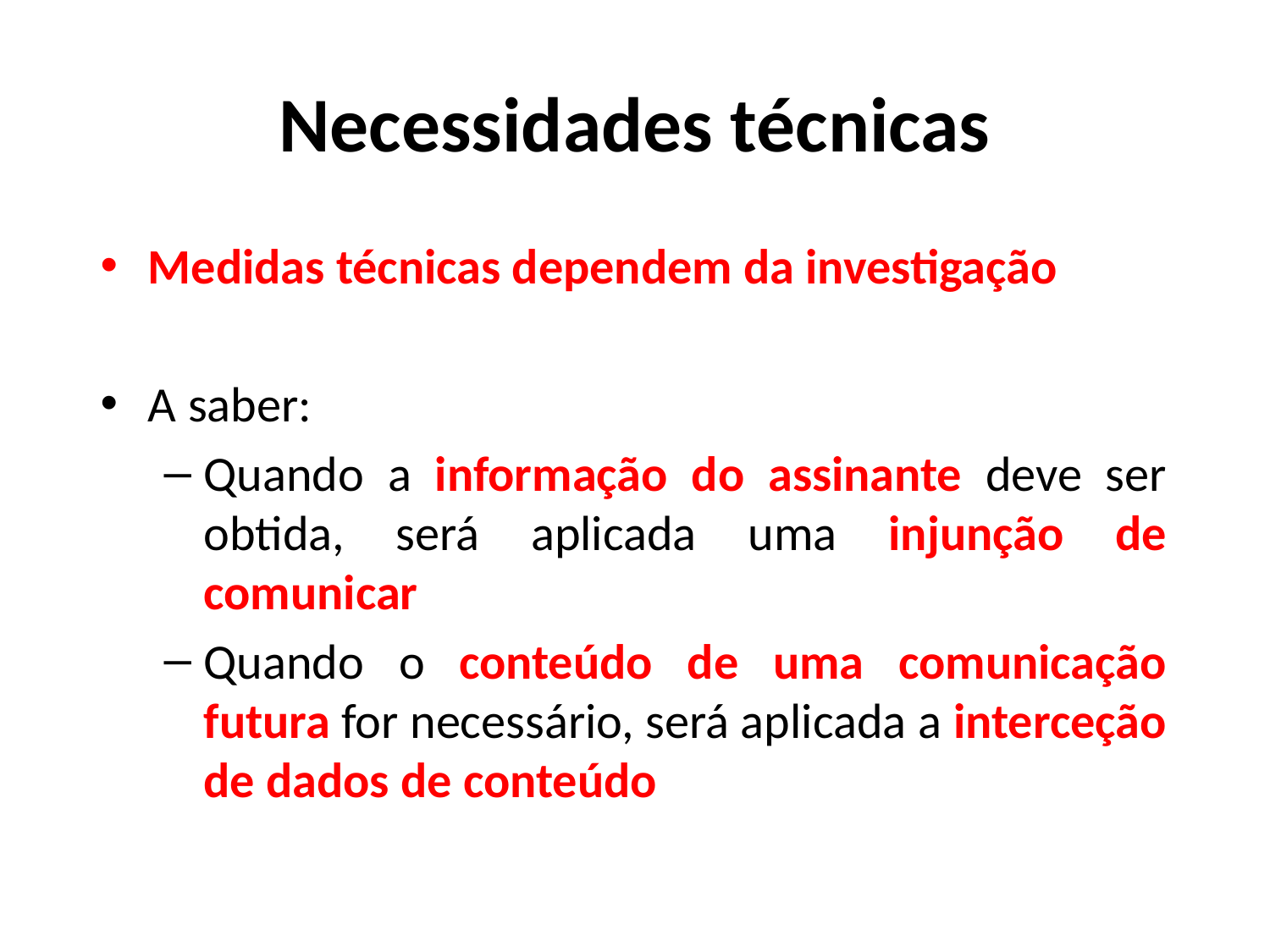

# Necessidades técnicas
Medidas técnicas dependem da investigação

A saber:
Quando a informação do assinante deve ser obtida, será aplicada uma injunção de comunicar
Quando o conteúdo de uma comunicação futura for necessário, será aplicada a interceção de dados de conteúdo